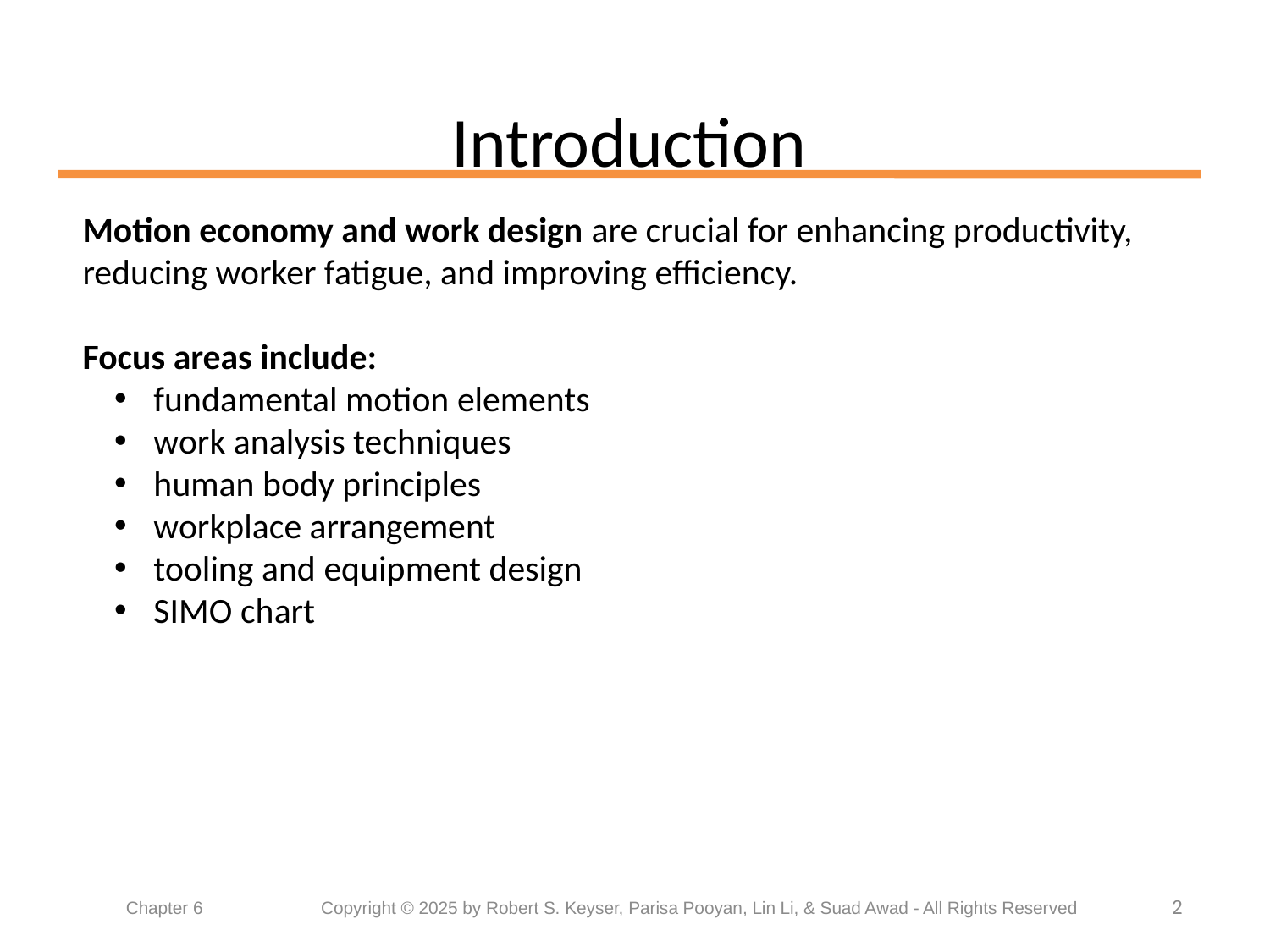

# Introduction

Motion economy and work design are crucial for enhancing productivity, reducing worker fatigue, and improving efficiency.

Focus areas include:
fundamental motion elements
work analysis techniques
human body principles
workplace arrangement
tooling and equipment design
SIMO chart
2
Chapter 6	              Copyright © 2025 by Robert S. Keyser, Parisa Pooyan, Lin Li, & Suad Awad - All Rights Reserved